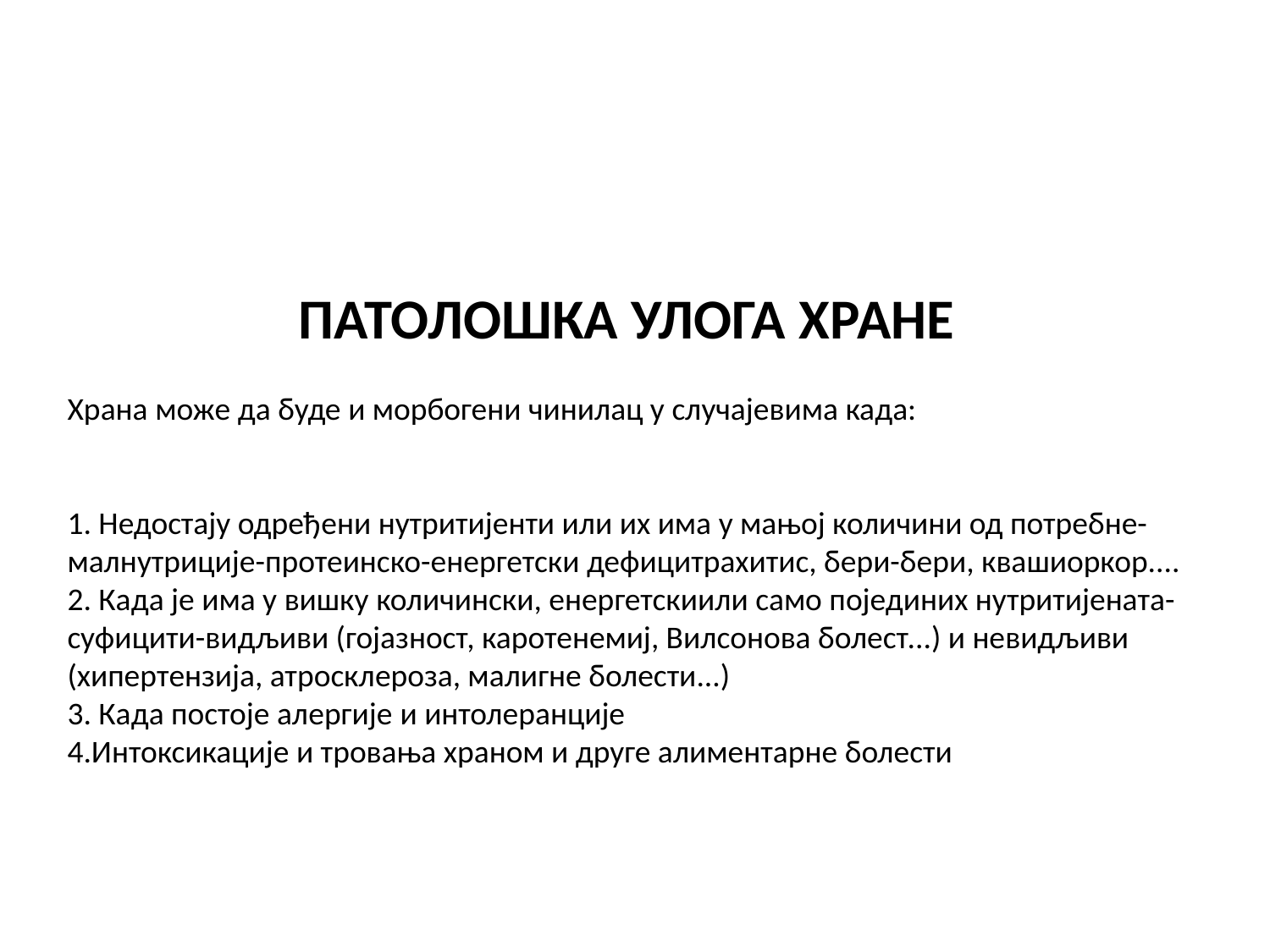

ПАТОЛОШКА УЛОГА ХРАНЕ

Храна може да буде и морбогени чинилац у случајевима када:

1. Недостају одређени нутритијенти или их има у мањој количини од потребне-малнутриције-протеинско-енергетски дефицитрахитис, бери-бери, квашиоркор....
2. Када је има у вишку количински, енергетскиили само појединих нутритијената-суфицити-видљиви (гојазност, каротенемиј, Вилсонова болест...) и невидљиви (хипертензија, атросклероза, малигне болести...)
3. Када постоје алергије и интолеранције
4.Интоксикације и тровања храном и друге алиментарне болести